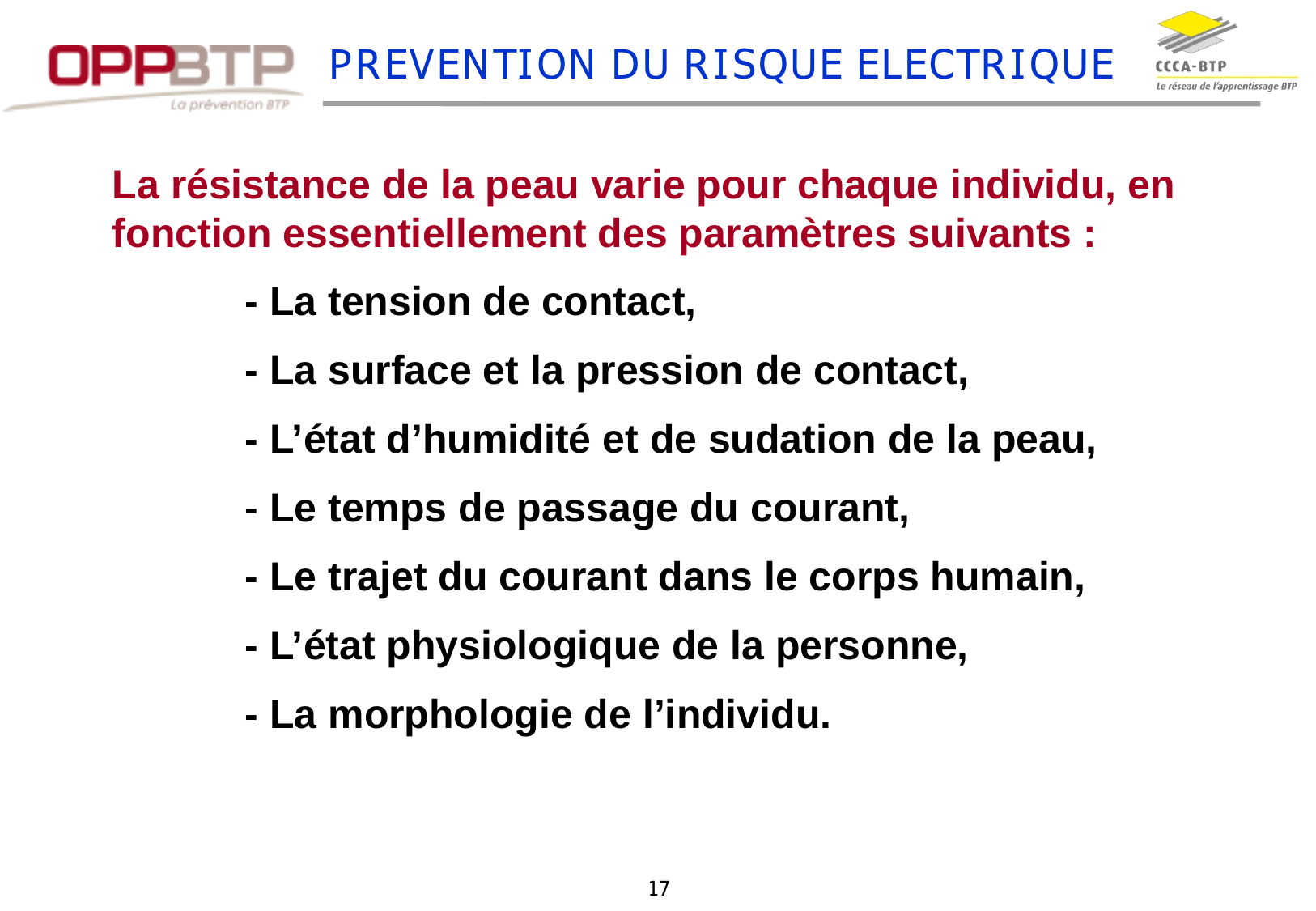

La résistance de la peau varie pour chaque individu, en fonction essentiellement des paramètres suivants :
	 - La tension de contact,
	 - La surface et la pression de contact,
	 - L’état d’humidité et de sudation de la peau,
	 - Le temps de passage du courant,
	 - Le trajet du courant dans le corps humain,
	 - L’état physiologique de la personne,
	 - La morphologie de l’individu.